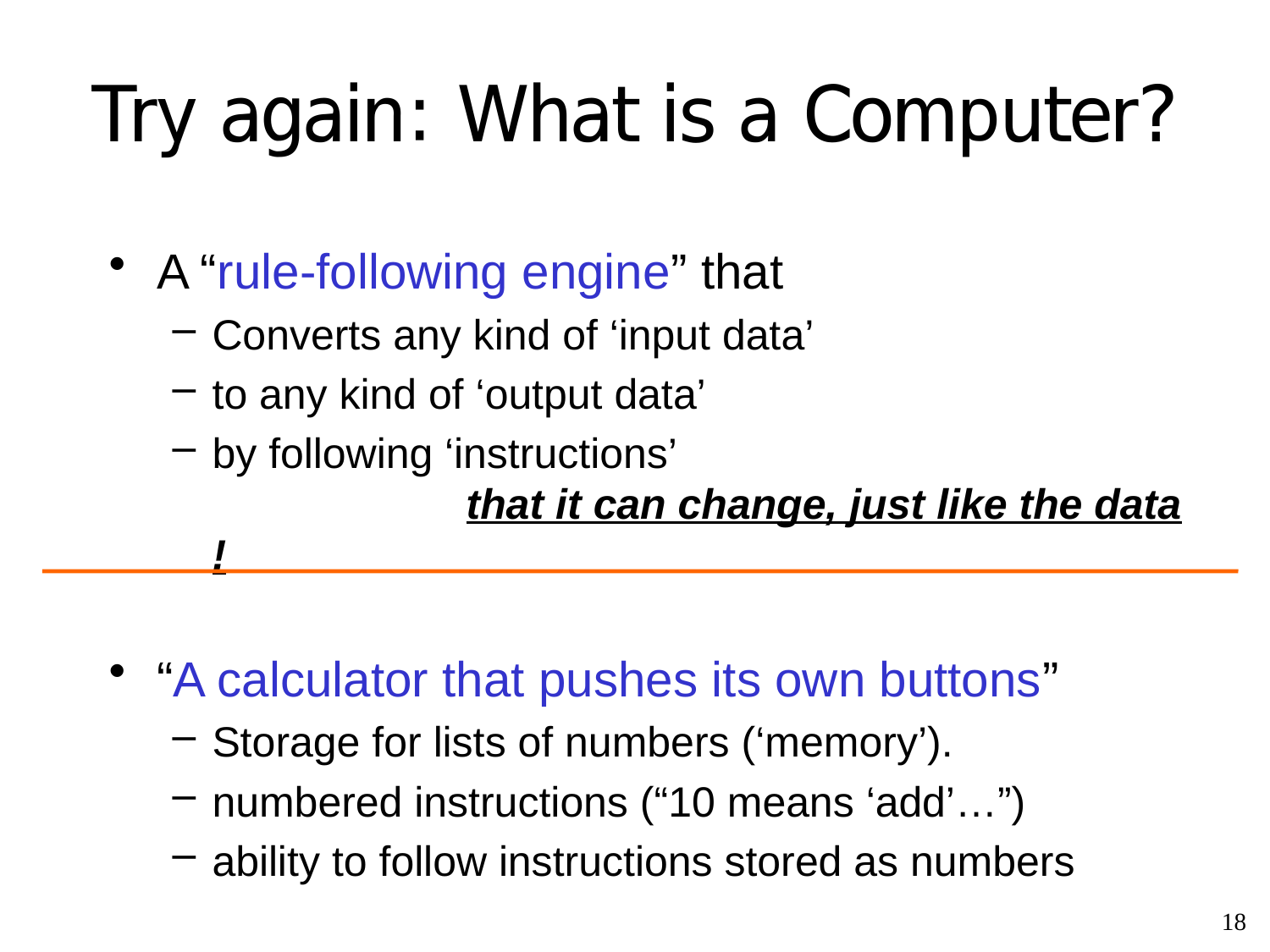

# Try again: What is a Computer?
A “rule-following engine” that
Converts any kind of ‘input data’
to any kind of ‘output data’
by following ‘instructions’
		that it can change, just like the data !

“A calculator that pushes its own buttons”
Storage for lists of numbers (‘memory’).
numbered instructions (“10 means ‘add’…”)
ability to follow instructions stored as numbers

18